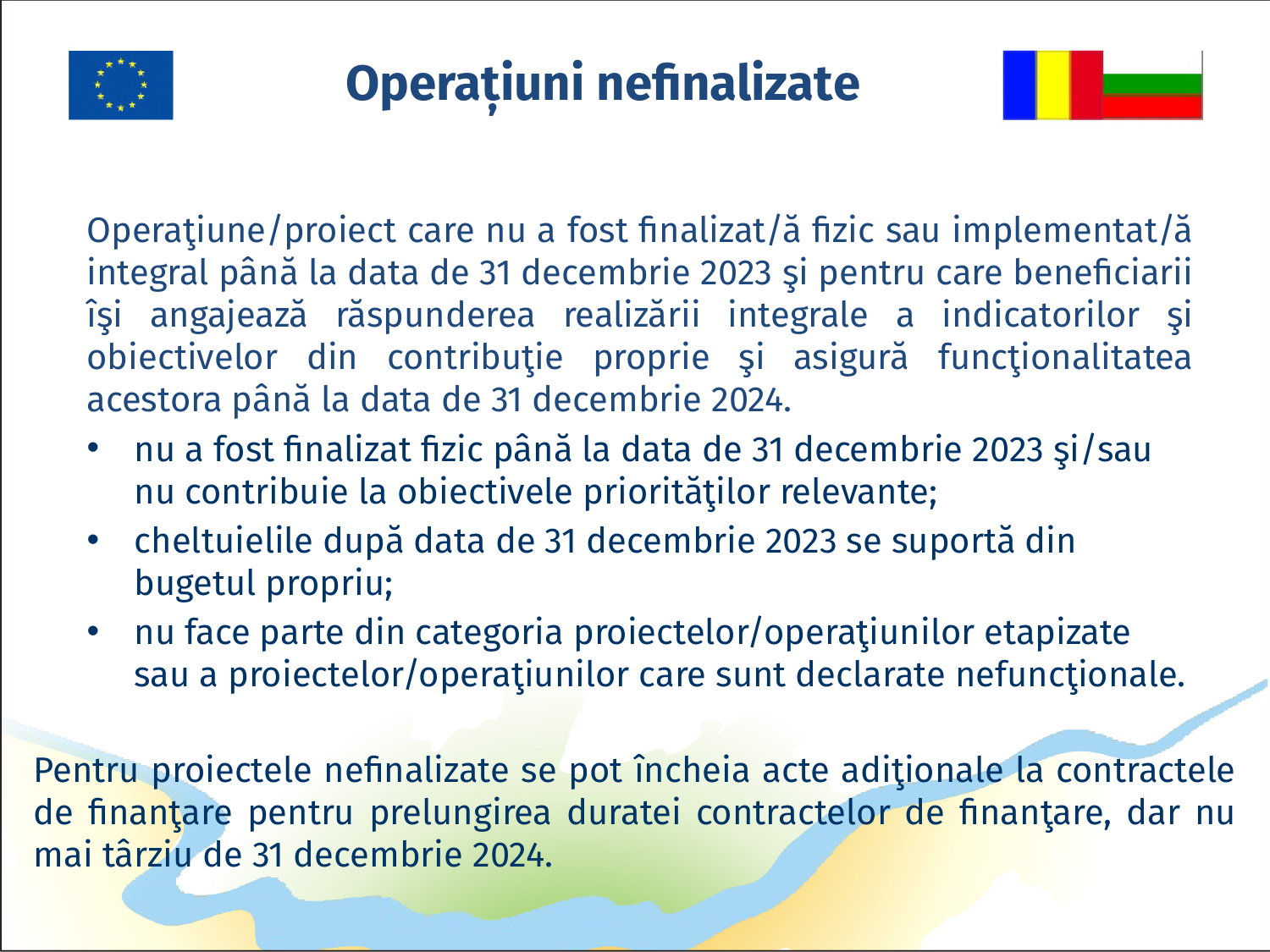

# Operațiuni nefinalizate
Operaţiune/proiect care nu a fost finalizat/ă fizic sau implementat/ă integral până la data de 31 decembrie 2023 şi pentru care beneficiarii îşi angajează răspunderea realizării integrale a indicatorilor şi obiectivelor din contribuţie proprie şi asigură funcţionalitatea acestora până la data de 31 decembrie 2024.
nu a fost finalizat fizic până la data de 31 decembrie 2023 şi/sau nu contribuie la obiectivele priorităţilor relevante;
cheltuielile după data de 31 decembrie 2023 se suportă din bugetul propriu;
nu face parte din categoria proiectelor/operaţiunilor etapizate sau a proiectelor/operaţiunilor care sunt declarate nefuncţionale.

Pentru proiectele nefinalizate se pot încheia acte adiţionale la contractele de finanţare pentru prelungirea duratei contractelor de finanţare, dar nu mai târziu de 31 decembrie 2024.